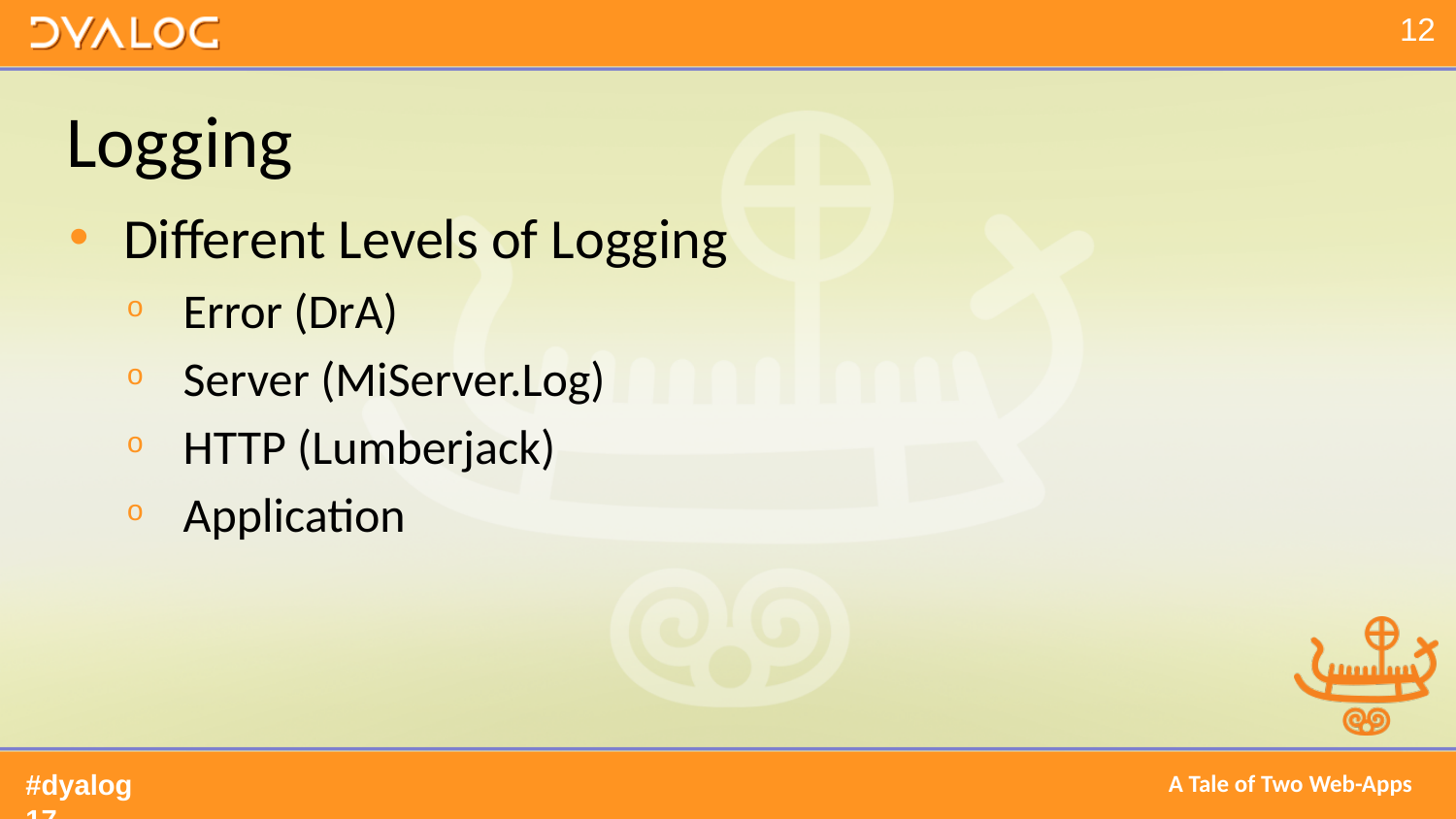

# Logging

Different Levels of Logging
Error (DrA)
Server (MiServer.Log)
HTTP (Lumberjack)
Application
A Tale of Two Web-Apps